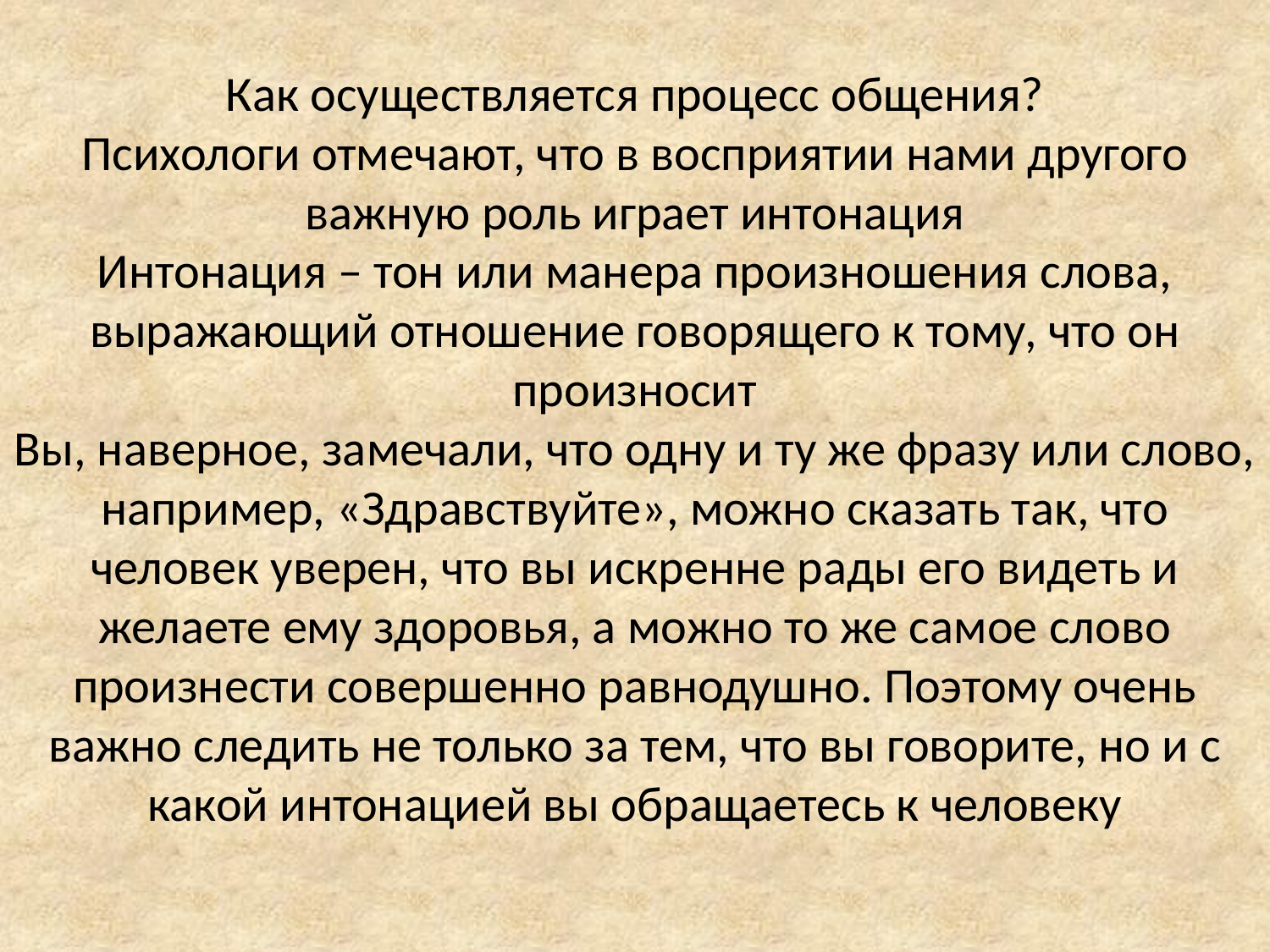

# Как осуществляется процесс общения? Психологи отмечают, что в восприятии нами другого важную роль играет интонация Интонация – тон или манера произношения слова, выражающий отношение говорящего к тому, что он произносит Вы, наверное, замечали, что одну и ту же фразу или слово, например, «Здравствуйте», можно сказать так, что человек уверен, что вы искренне рады его видеть и желаете ему здоровья, а можно то же самое слово произнести совершенно равнодушно. Поэтому очень важно следить не только за тем, что вы говорите, но и с какой интонацией вы обращаетесь к человеку